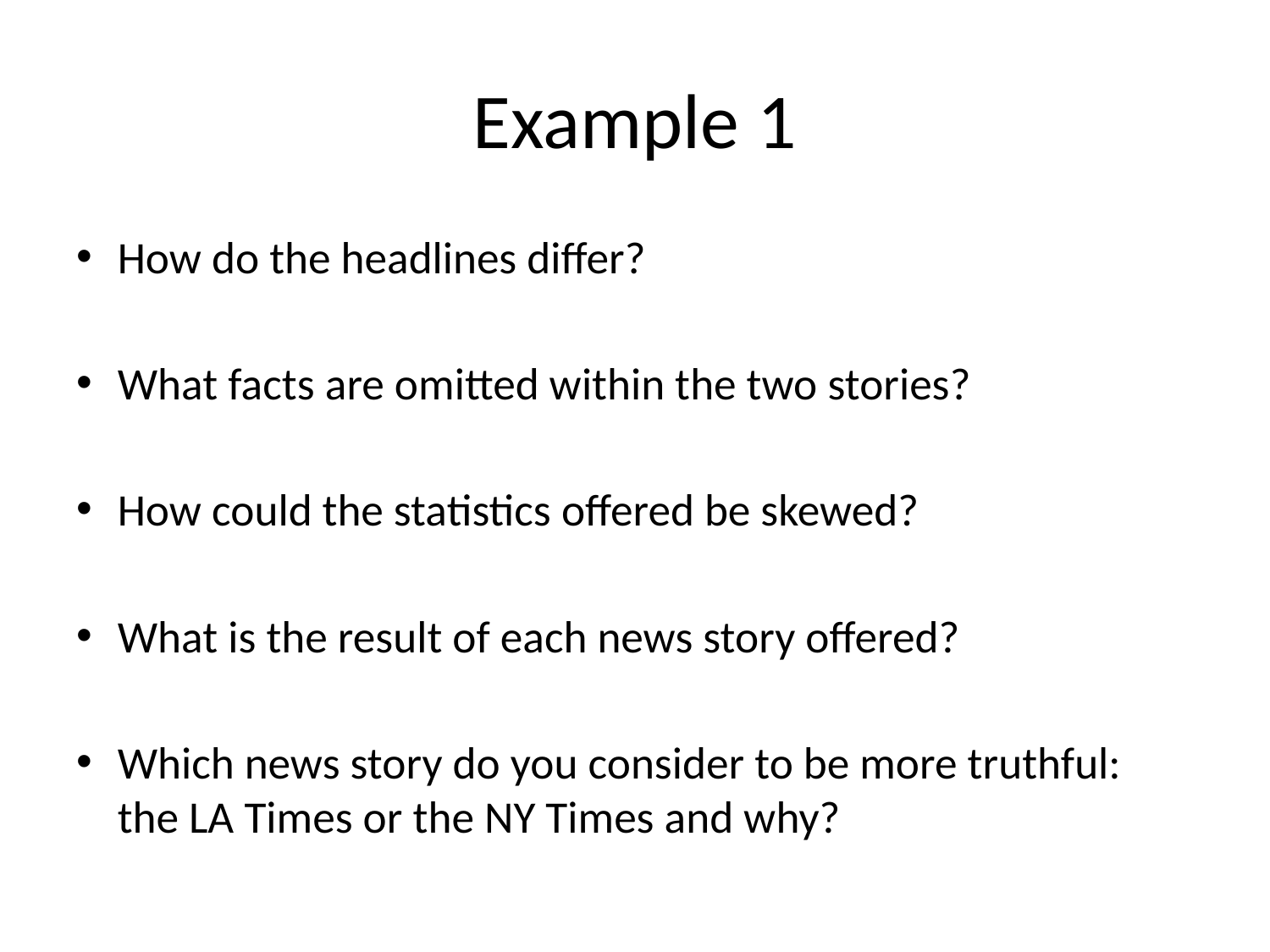

# Example 1
How do the headlines differ?

What facts are omitted within the two stories?

How could the statistics offered be skewed?

What is the result of each news story offered?

Which news story do you consider to be more truthful:  the LA Times or the NY Times and why?